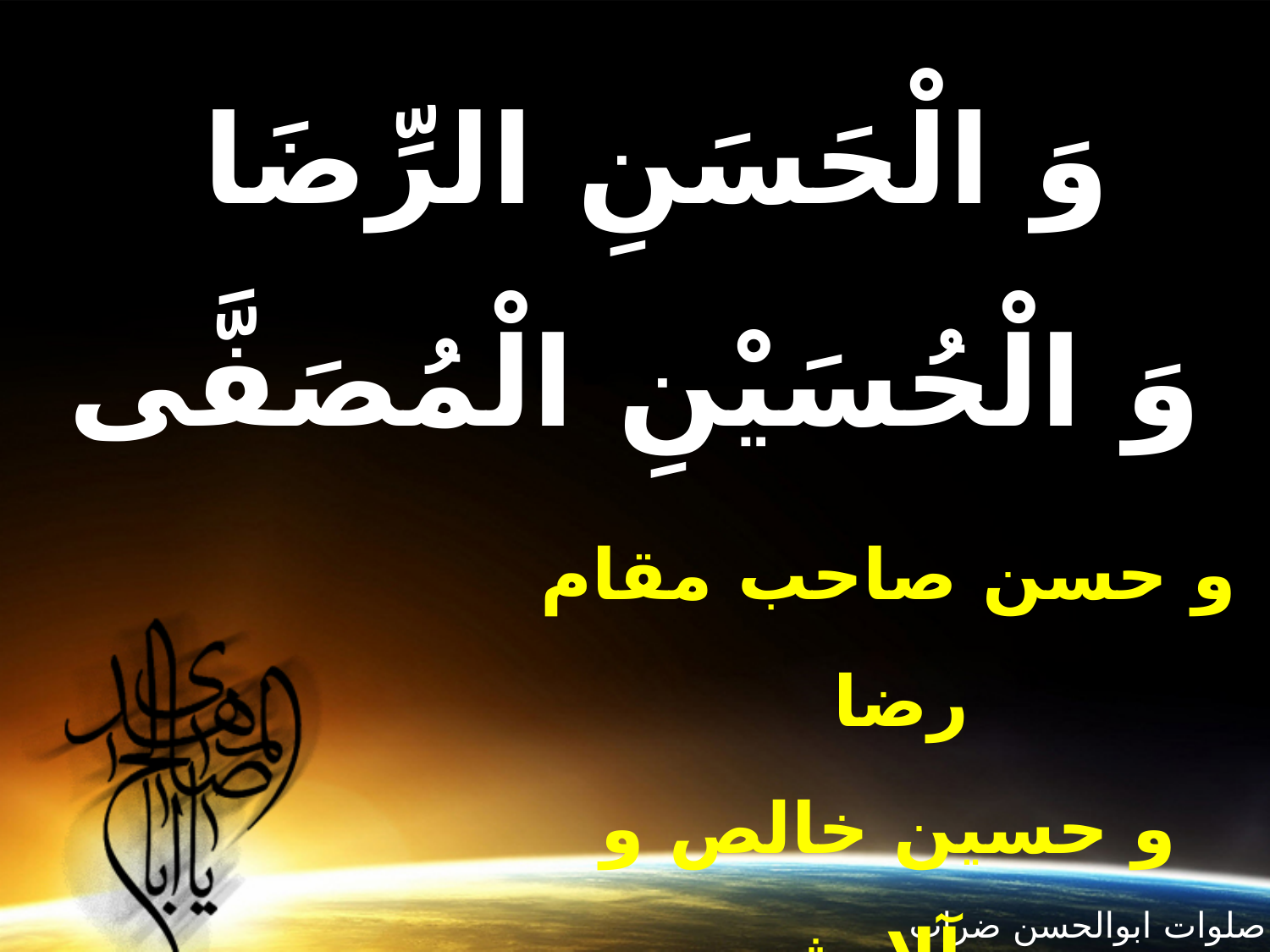

وَ الْحَسَنِ الرِّضَا
وَ الْحُسَيْنِ الْمُصَفَّى
و حسن صاحب‏ مقام رضا
و حسين خالص و بى‏آلايش